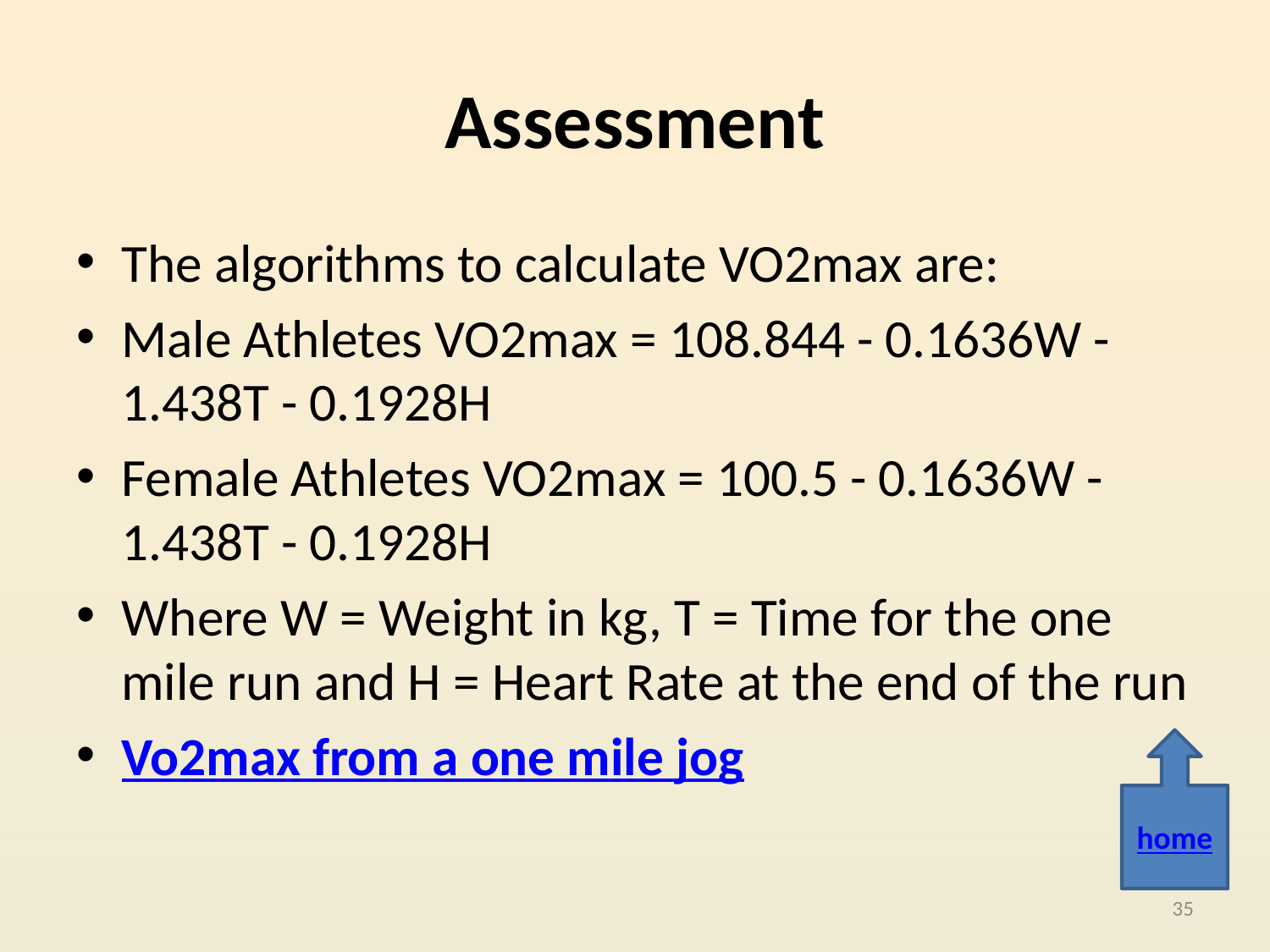

# Assessment
The algorithms to calculate VO2max are:
Male Athletes VO2max = 108.844 - 0.1636W - 1.438T - 0.1928H
Female Athletes VO2max = 100.5 - 0.1636W - 1.438T - 0.1928H
Where W = Weight in kg, T = Time for the one mile run and H = Heart Rate at the end of the run
Vo2max from a one mile jog

home
35